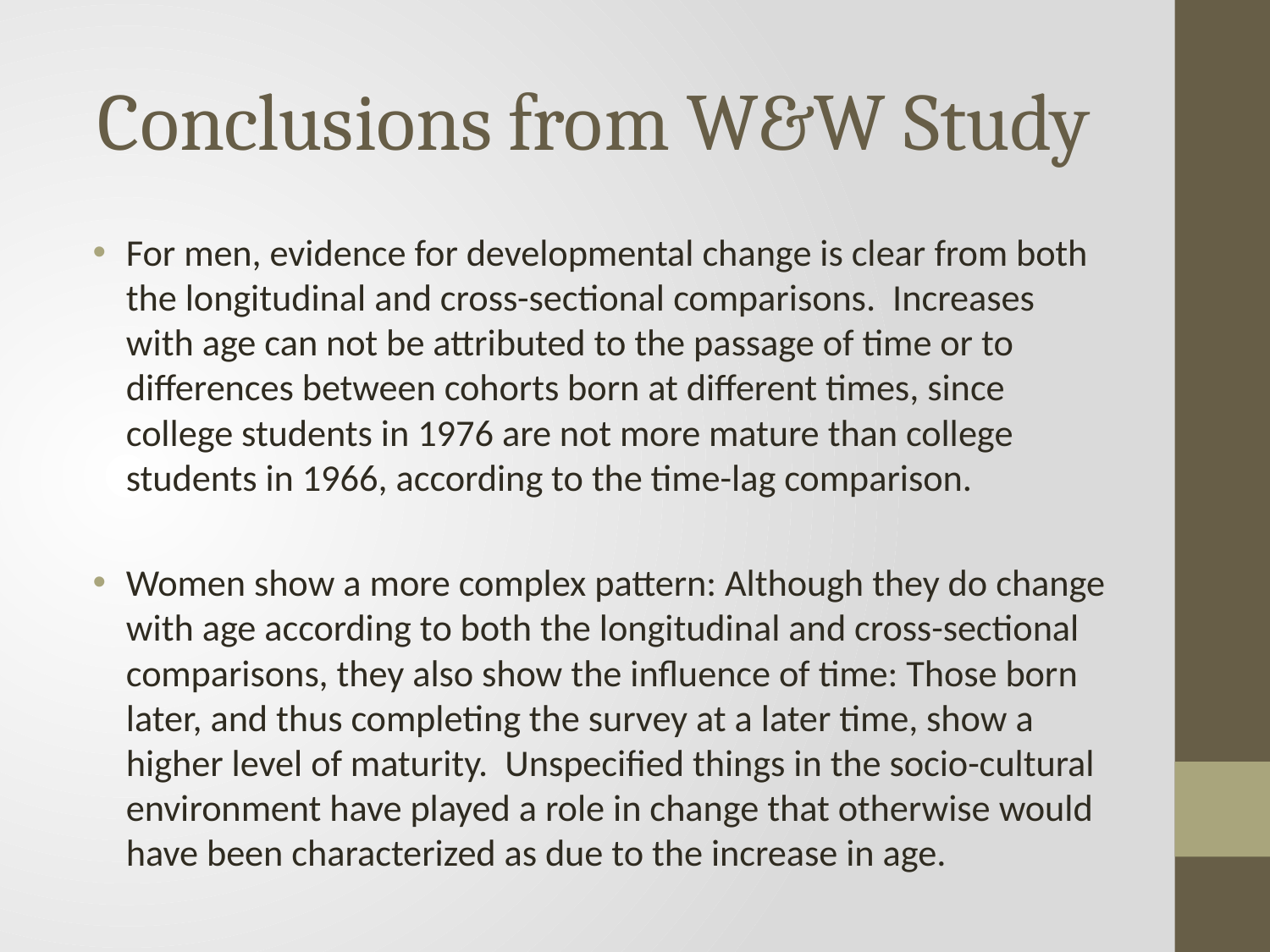

# Conclusions from W&W Study
For men, evidence for developmental change is clear from both the longitudinal and cross-sectional comparisons.  Increases with age can not be attributed to the passage of time or to differences between cohorts born at different times, since college students in 1976 are not more mature than college students in 1966, according to the time-lag comparison.

Women show a more complex pattern: Although they do change with age according to both the longitudinal and cross-sectional comparisons, they also show the influence of time: Those born later, and thus completing the survey at a later time, show a higher level of maturity.  Unspecified things in the socio-cultural environment have played a role in change that otherwise would have been characterized as due to the increase in age.